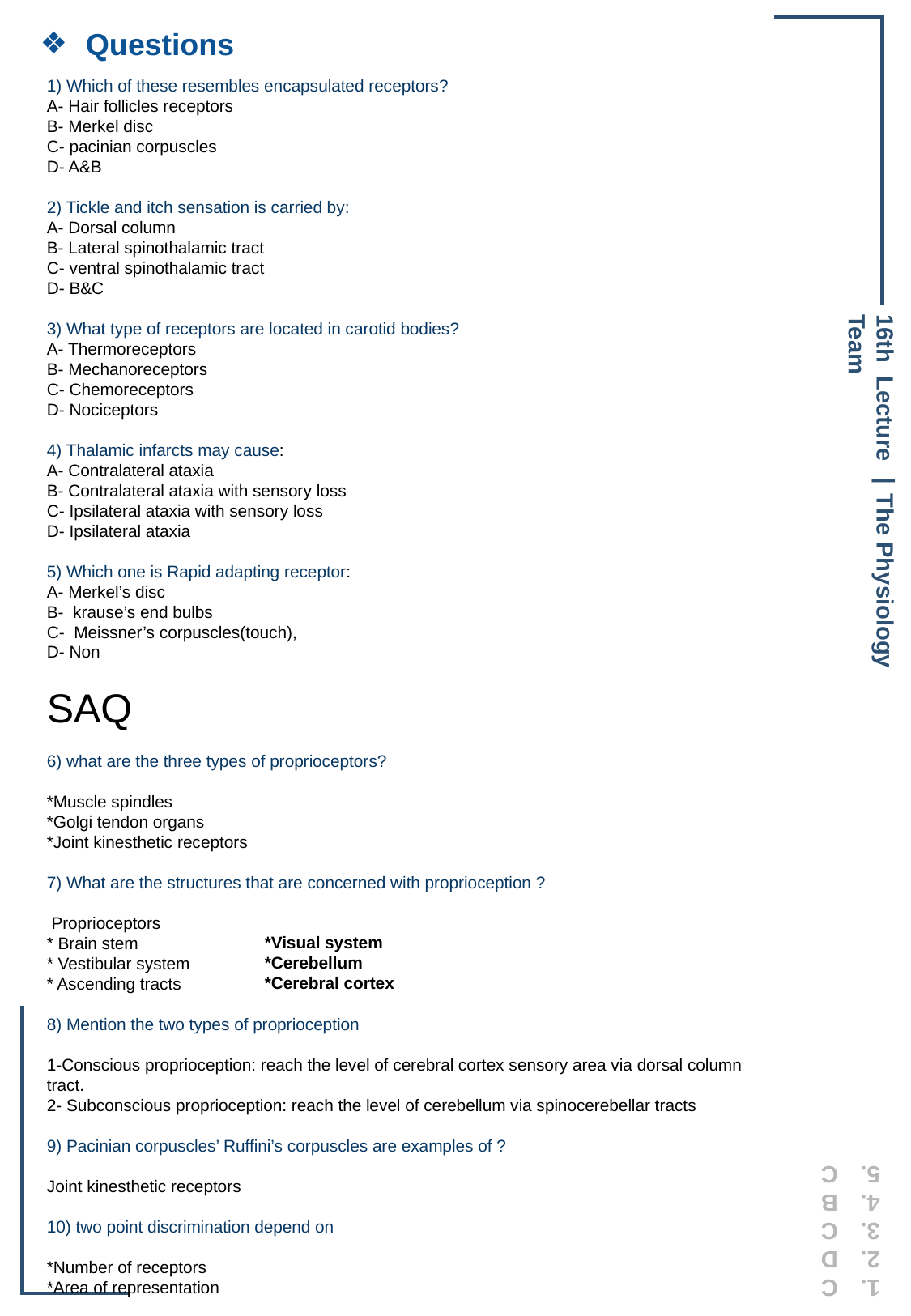

Questions
1) Which of these resembles encapsulated receptors?
A- Hair follicles receptors
B- Merkel disc
C- pacinian corpuscles
D- A&B
2) Tickle and itch sensation is carried by:
A- Dorsal column
B- Lateral spinothalamic tract
C- ventral spinothalamic tract
D- B&C
3) What type of receptors are located in carotid bodies?
A- Thermoreceptors
B- Mechanoreceptors
C- Chemoreceptors
D- Nociceptors
4) Thalamic infarcts may cause:
A- Contralateral ataxia
B- Contralateral ataxia with sensory loss
C- Ipsilateral ataxia with sensory loss
D- Ipsilateral ataxia
5) Which one is Rapid adapting receptor:
A- Merkel’s disc
B-  krause’s end bulbs
C-  Meissner’s corpuscles(touch),
D- Non
SAQ

6) what are the three types of proprioceptors?
*Muscle spindles
*Golgi tendon organs
*Joint kinesthetic receptors
7) What are the structures that are concerned with proprioception ?
 Proprioceptors
* Brain stem
* Vestibular system
* Ascending tracts
8) Mention the two types of proprioception
1-Conscious proprioception: reach the level of cerebral cortex sensory area via dorsal column tract.
2- Subconscious proprioception: reach the level of cerebellum via spinocerebellar tracts
9) Pacinian corpuscles’ Ruffini’s corpuscles are examples of ?
Joint kinesthetic receptors
10) two point discrimination depend on
*Number of receptors
*Area of representation
16th  Lecture  ∣ The Physiology Team
*Visual system
*Cerebellum
*Cerebral cortex
C
D
C
B
C